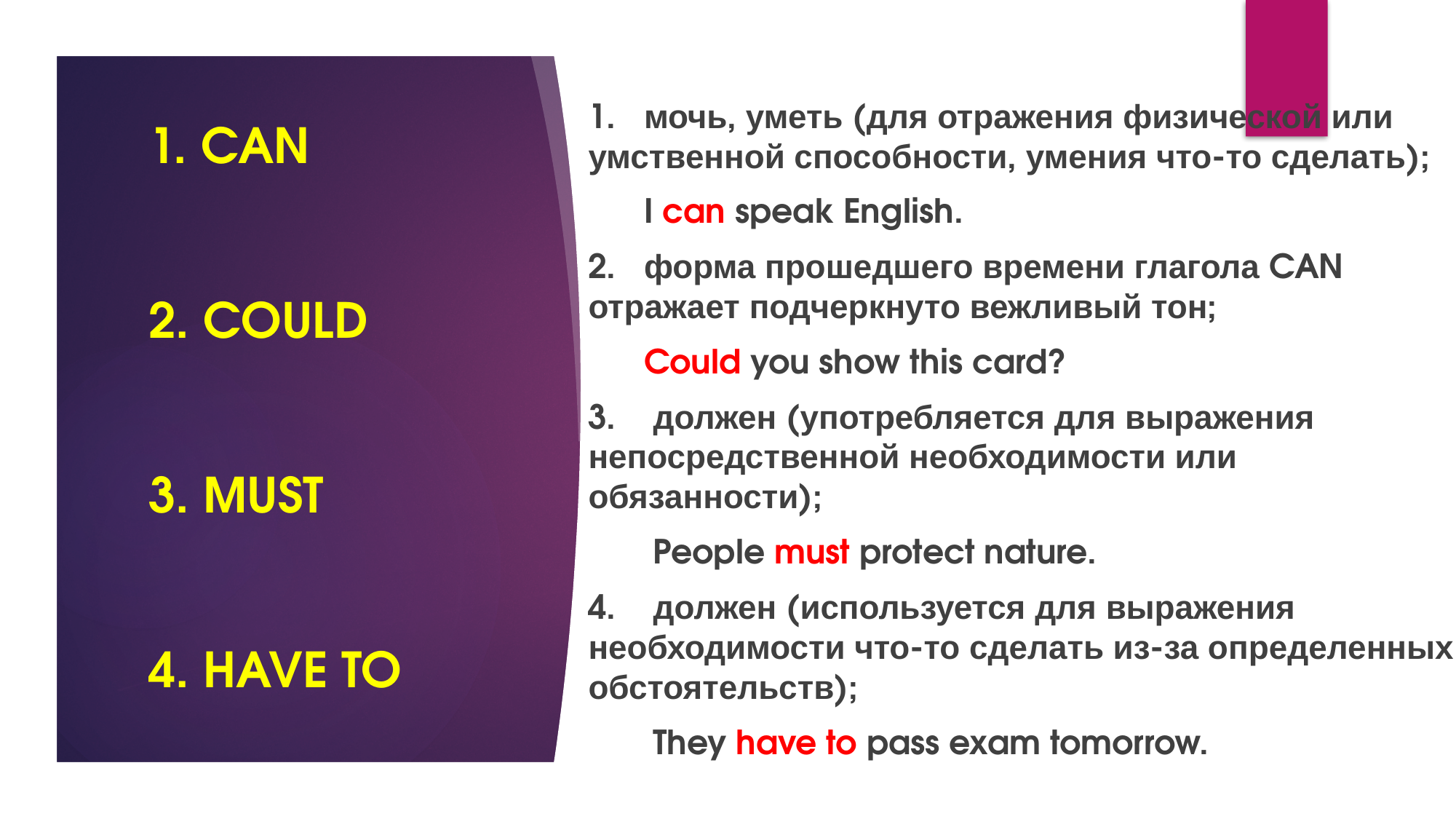

1.   мочь, уметь (для отражения физической или умственной способности, умения что-то сделать);
      I can speak English.
2.   форма прошедшего времени глагола CAN отражает подчеркнуто вежливый тон;
      Could you show this card?
3.    должен (употребляется для выражения непосредственной необходимости или обязанности);
       People must protect nature.
4.    должен (используется для выражения необходимости что-то сделать из-за определенных обстоятельств);
       They have to pass exam tomorrow.
# 1. CAN 2. COULD 3. MUST 4. HAVE TO